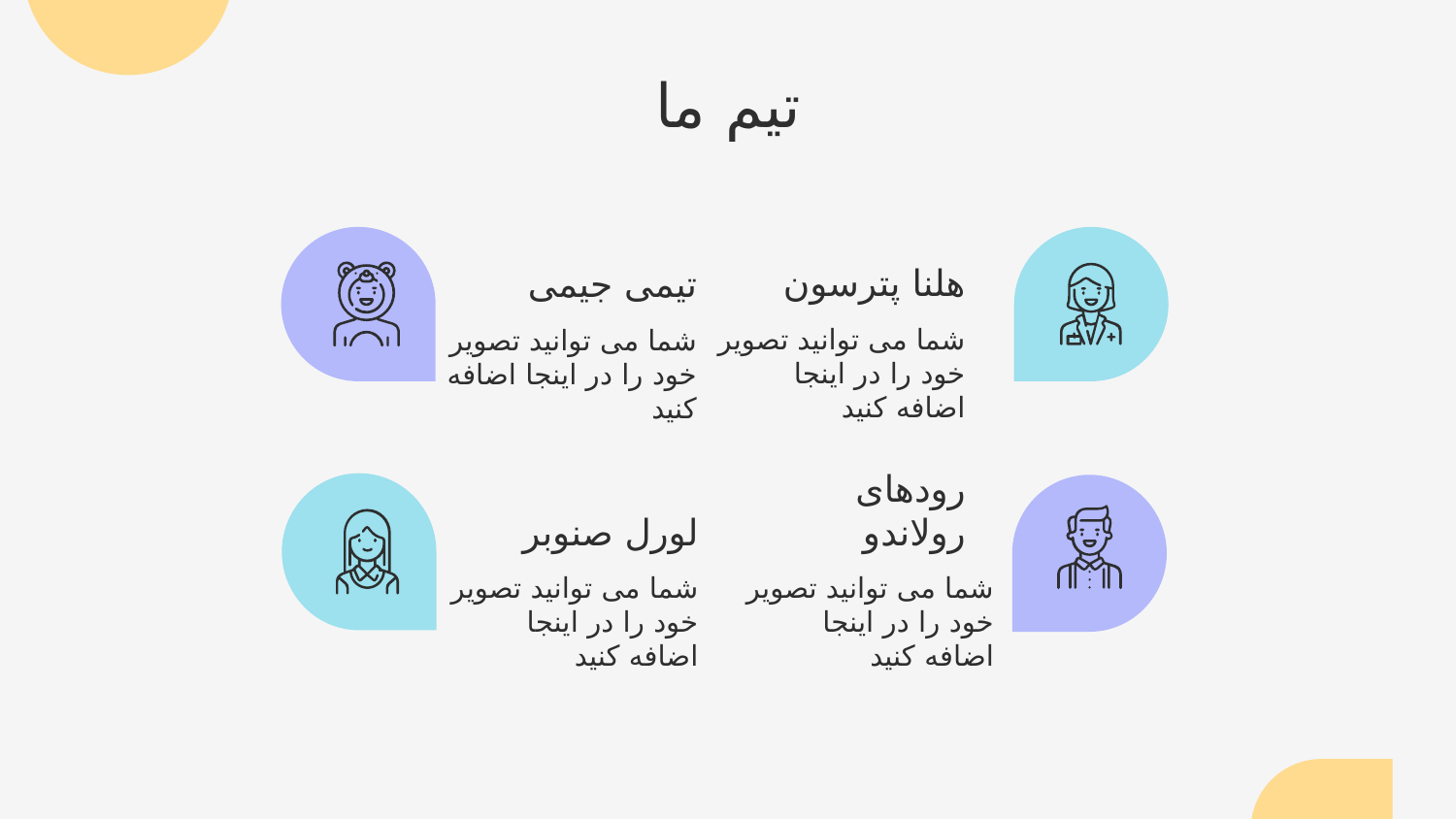

تیم ما

هلنا پترسون
# تیمی جیمی

شما می توانید تصویر خود را در اینجا اضافه کنید
شما می توانید تصویر خود را در اینجا اضافه کنید

لورل صنوبر
رودهای رولاندو

شما می توانید تصویر خود را در اینجا اضافه کنید
شما می توانید تصویر خود را در اینجا اضافه کنید